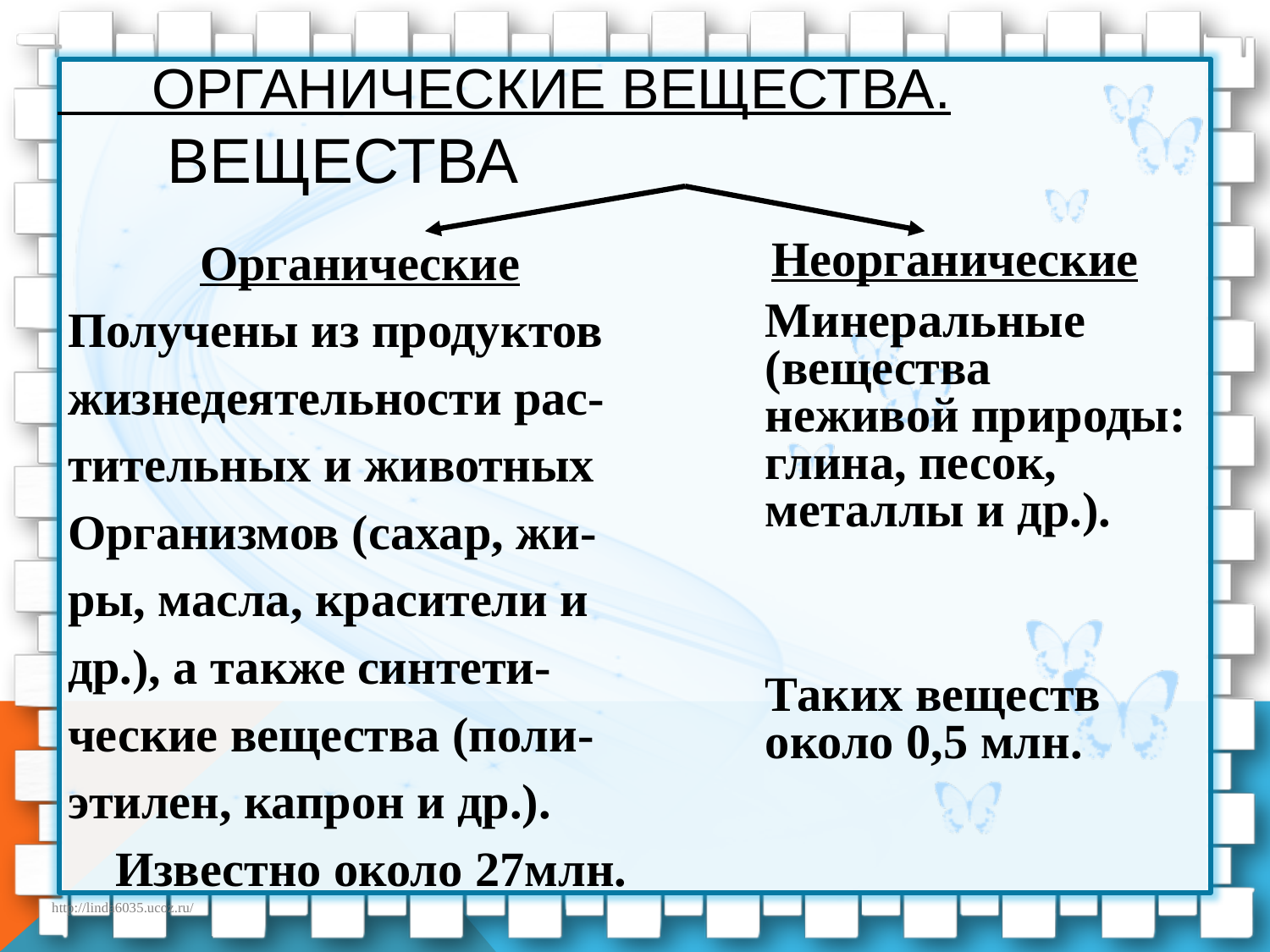

# Органические вещества. Вещества

Органические
Получены из продуктов
жизнедеятельности рас-
тительных и животных
Организмов (сахар, жи-
ры, масла, красители и
др.), а также синтети-
ческие вещества (поли-
этилен, капрон и др.).
 	Известно около 27млн.

Неорганические
	Минеральные (вещества неживой природы: глина, песок, металлы и др.).

	Таких веществ около 0,5 млн.